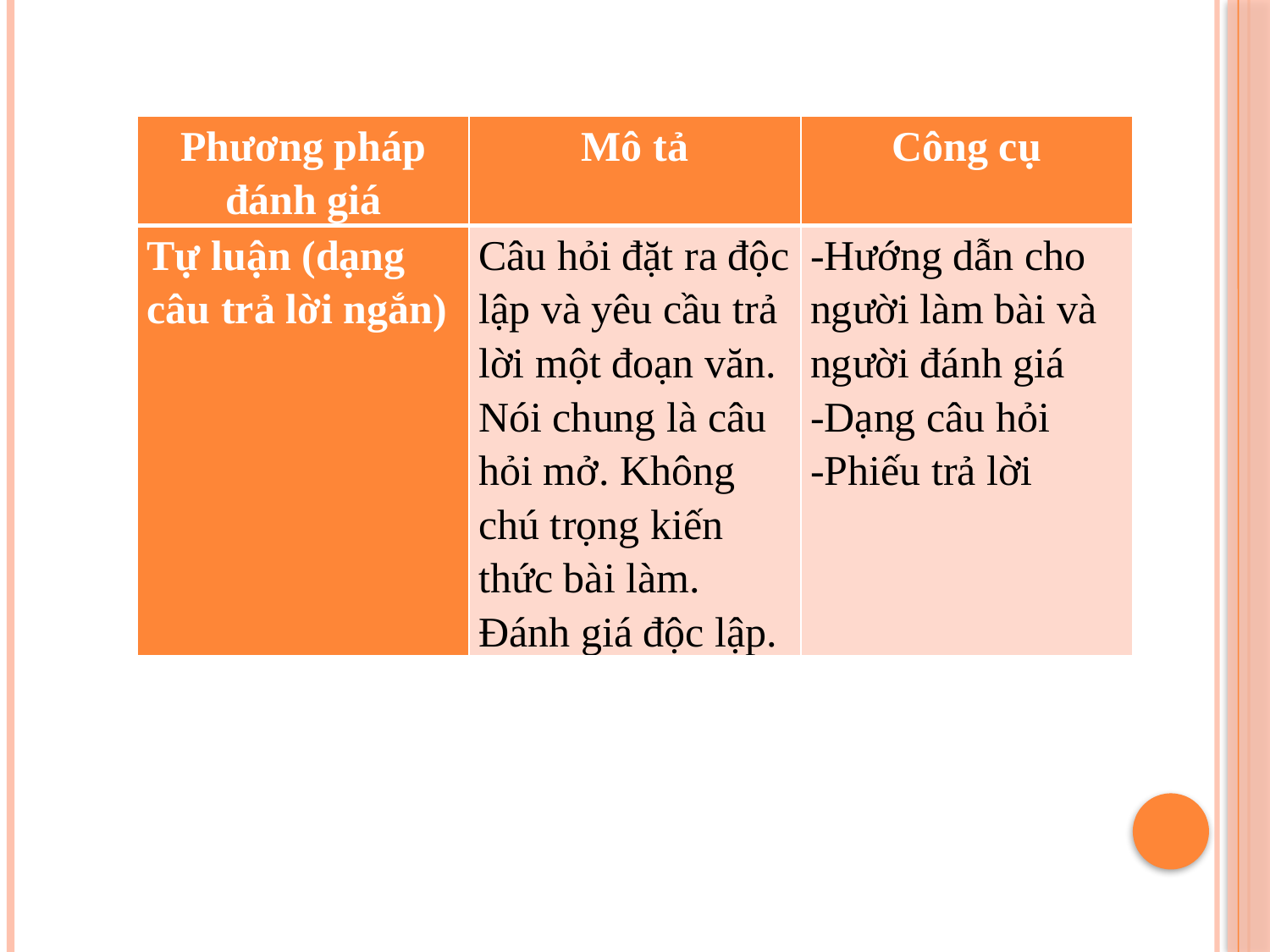

| Phương pháp đánh giá | Mô tả | Công cụ |
| --- | --- | --- |
| Tự luận (dạng câu trả lời ngắn) | Câu hỏi đặt ra độc lập và yêu cầu trả lời một đoạn văn. Nói chung là câu hỏi mở. Không chú trọng kiến thức bài làm. Đánh giá độc lập. | -Hướng dẫn cho người làm bài và người đánh giá -Dạng câu hỏi -Phiếu trả lời |